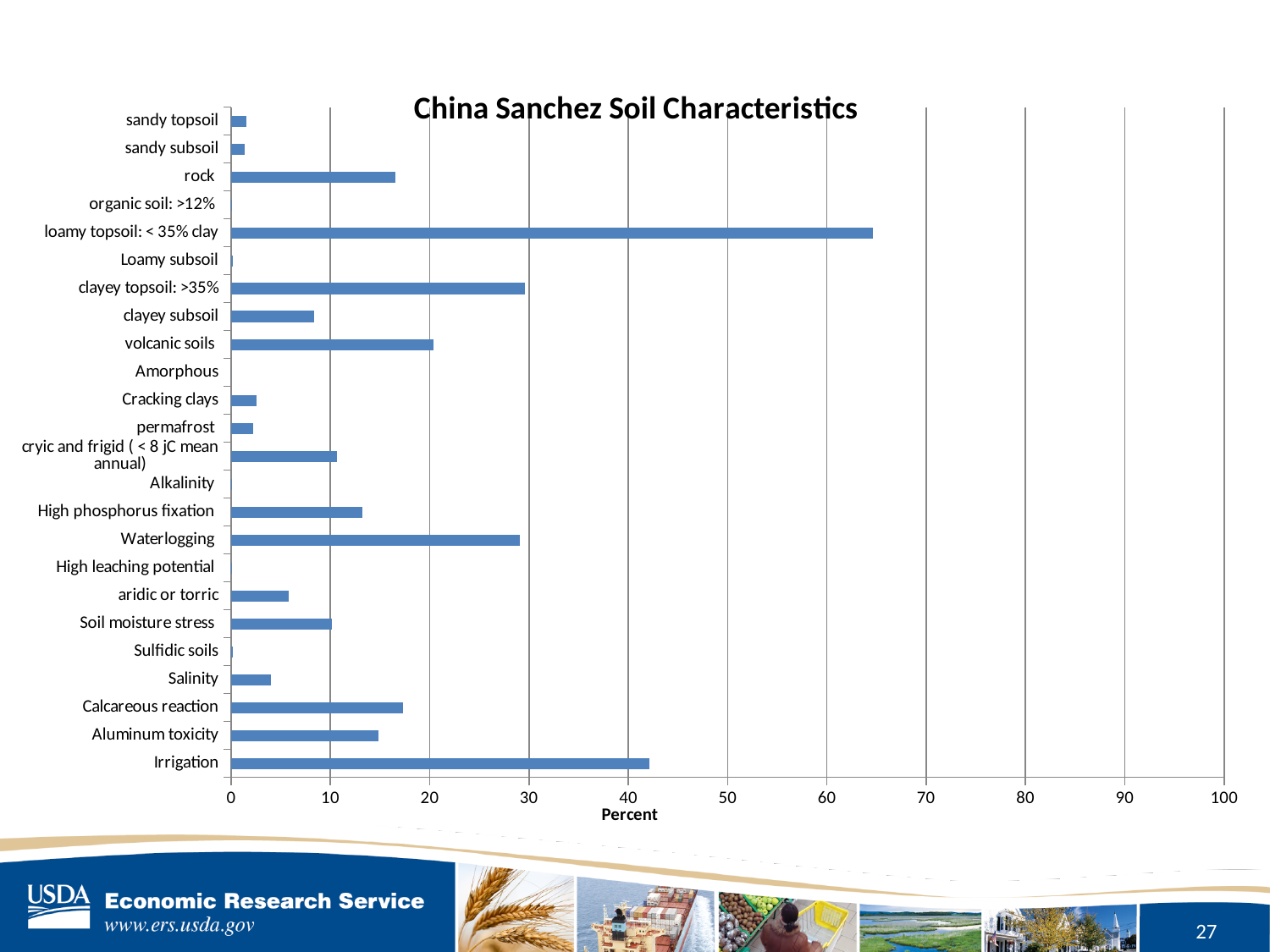

### Chart: China Sanchez Soil Characteristics

| Category | China |
|---|---|
| Irrigation | 42.16228810333333 |
| Aluminum toxicity | 14.807490368305109 |
| Calcareous reaction | 17.275799555954436 |
| Salinity | 3.997949048621436 |
| Sulfidic soils | 0.19817814557288252 |
| Soil moisture stress  | 10.172815456582498 |
| aridic or torric | 5.804649858271254 |
| High leaching potential  | 0.04752999322005263 |
| Waterlogging  | 29.09188927096386 |
| High phosphorus fixation  | 13.19645149617009 |
| Alkalinity  | 0.08995480549316279 |
| cryic and frigid ( < 8 jC mean annual) | 10.645609777170769 |
| permafrost  | 2.1965288078470007 |
| Cracking clays | 2.560605422049548 |
| Amorphous | 0.0 |
| volcanic soils  | 20.379620589839366 |
| clayey subsoil | 8.358718259794196 |
| clayey topsoil: >35% | 29.59775675146611 |
| Loamy subsoil | 0.1425899796601579 |
| loamy topsoil: < 35% clay | 64.6239489955743 |
| organic soil: >12%  | 0.13306817096493537 |
| rock  | 16.58439883678333 |
| sandy subsoil | 1.3868828647073637 |
| sandy topsoil | 1.5294728443675218 |